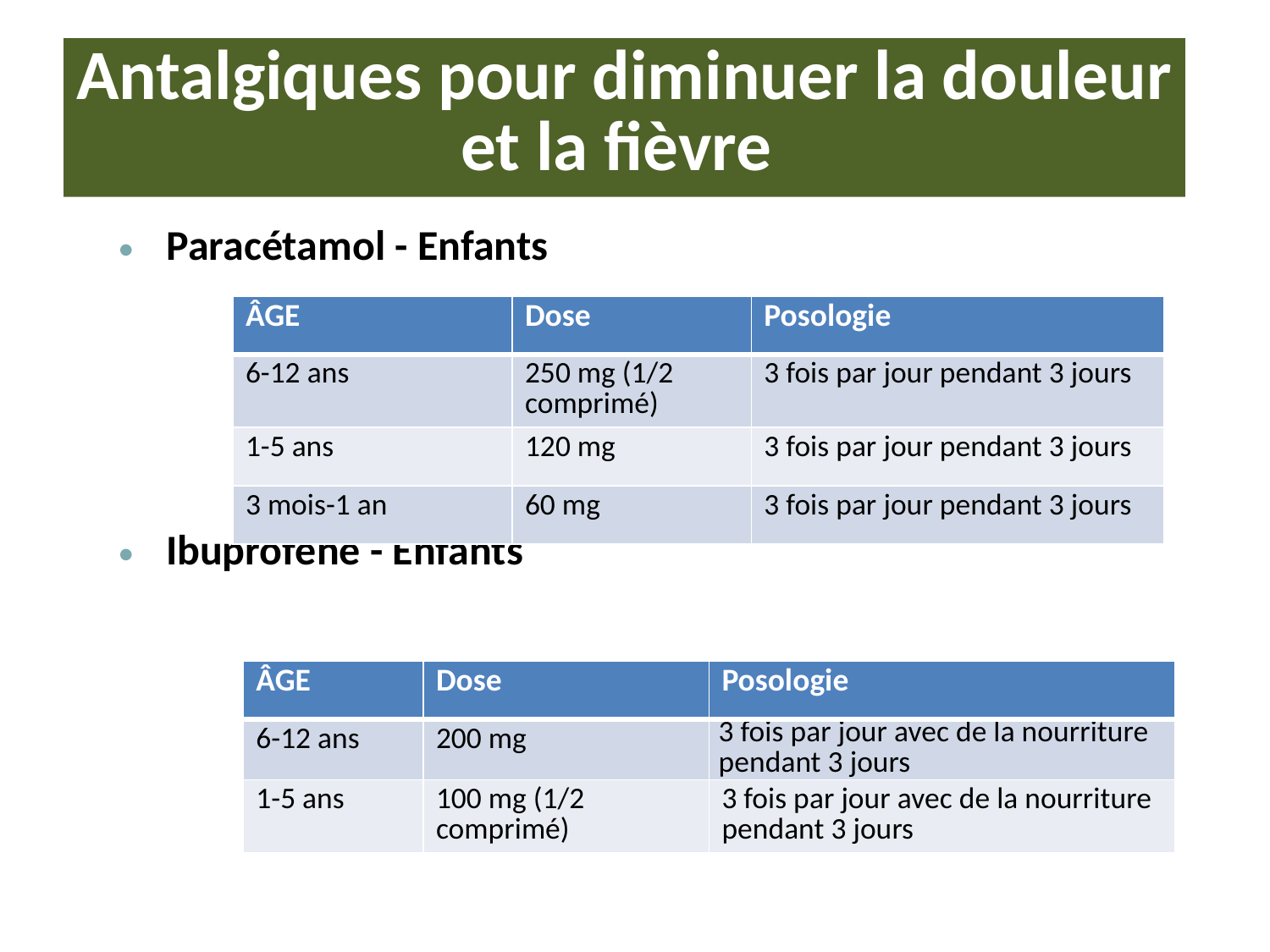

# Antalgiques pour diminuer la douleur et la fièvre
Paracétamol - Enfants

Ibuprofène - Enfants

| ÂGE | Dose | Posologie |
| --- | --- | --- |
| 6-12 ans | 250 mg (1/2 comprimé) | 3 fois par jour pendant 3 jours |
| 1-5 ans | 120 mg | 3 fois par jour pendant 3 jours |
| 3 mois-1 an | 60 mg | 3 fois par jour pendant 3 jours |
| ÂGE | Dose | Posologie |
| --- | --- | --- |
| 6-12 ans | 200 mg | 3 fois par jour avec de la nourriture pendant 3 jours |
| 1-5 ans | 100 mg (1/2 comprimé) | 3 fois par jour avec de la nourriture pendant 3 jours |